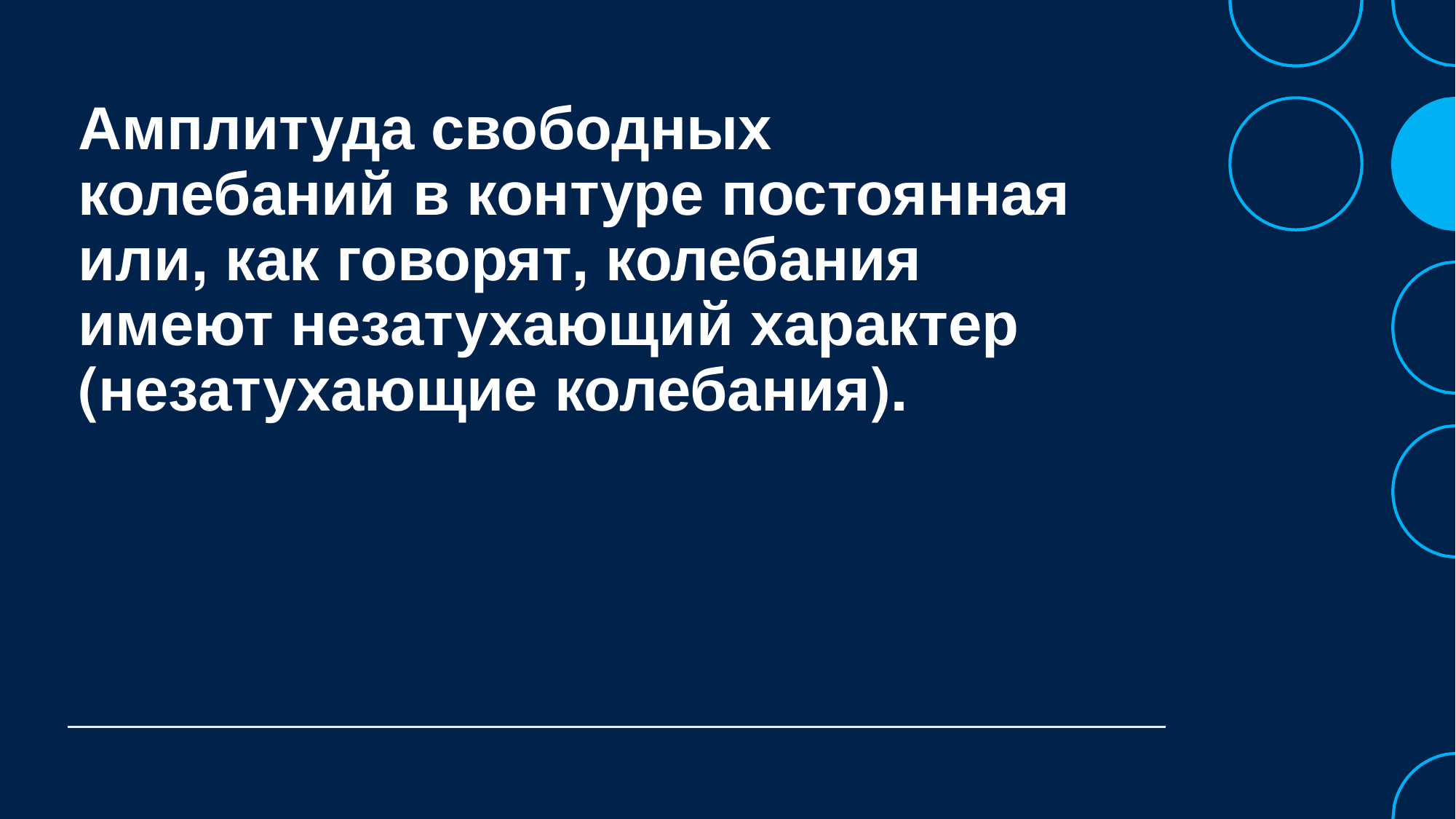

# Амплитуда свободных колебаний в контуре постоянная или, как говорят, колебания имеют незатухающий характер (незатухающие колебания).